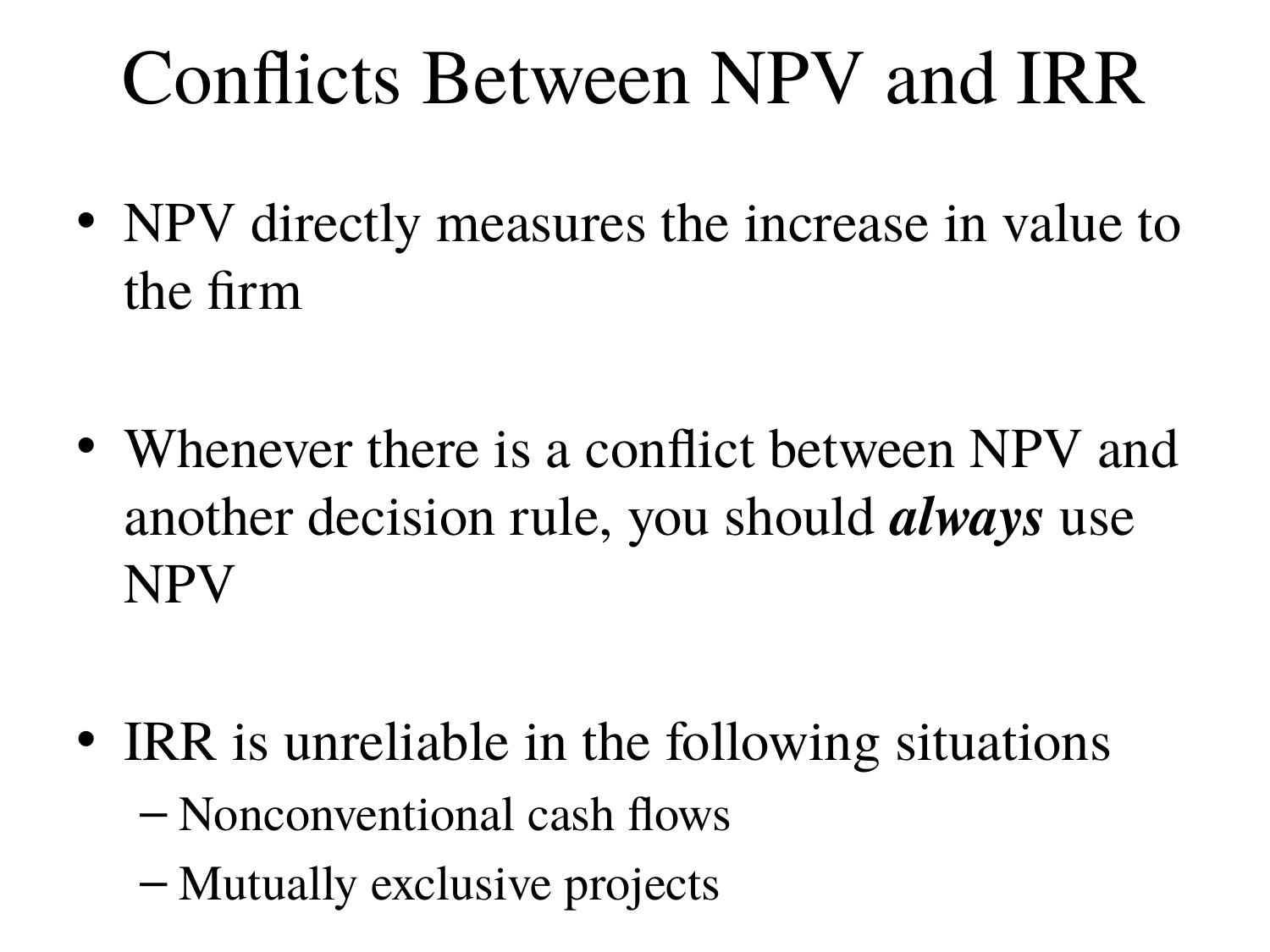

# Conflicts Between NPV and IRR
NPV directly measures the increase in value to the firm

Whenever there is a conflict between NPV and another decision rule, you should always use NPV

IRR is unreliable in the following situations
Nonconventional cash flows
Mutually exclusive projects